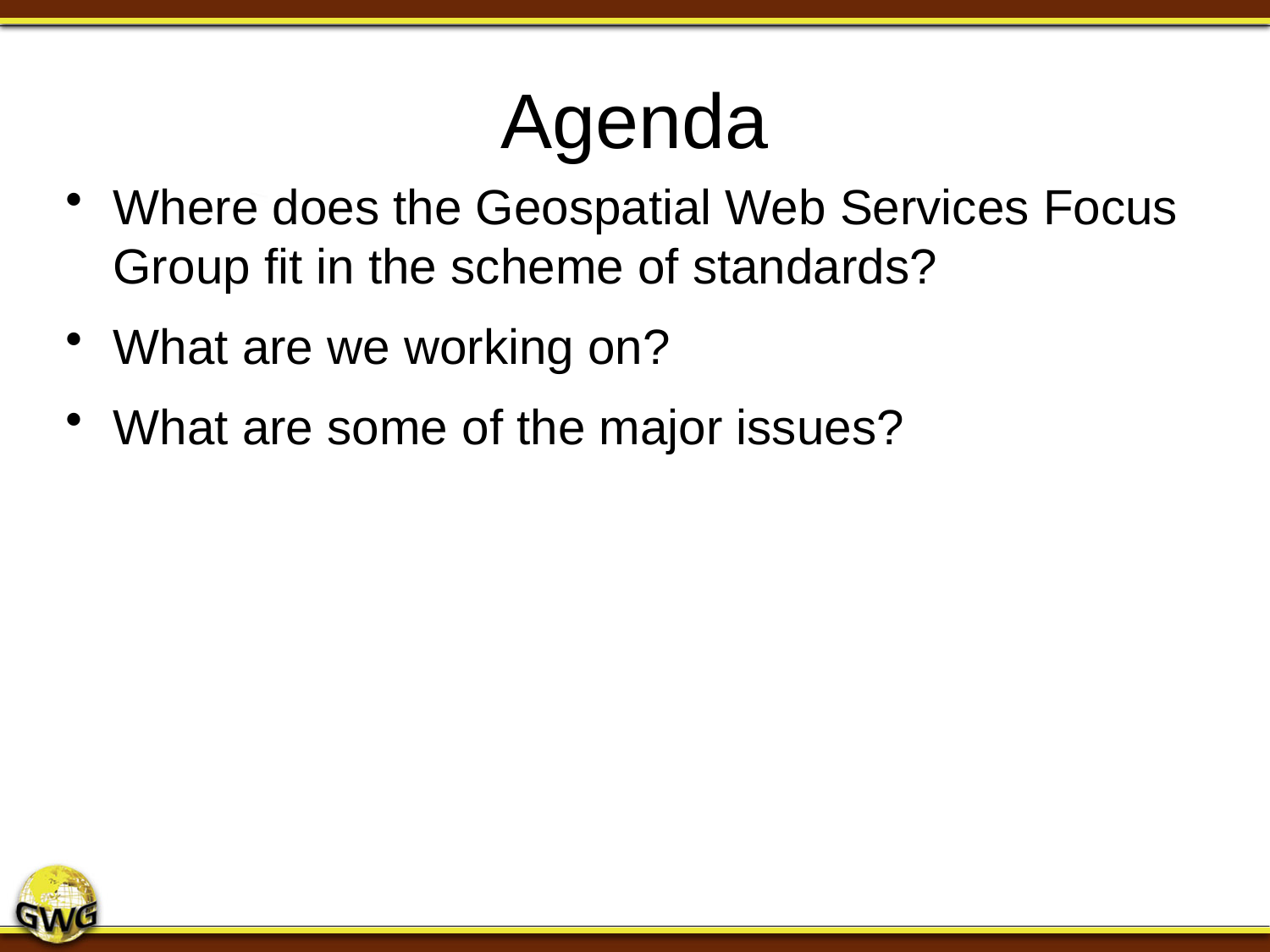

# Agenda
Where does the Geospatial Web Services Focus Group fit in the scheme of standards?
What are we working on?
What are some of the major issues?